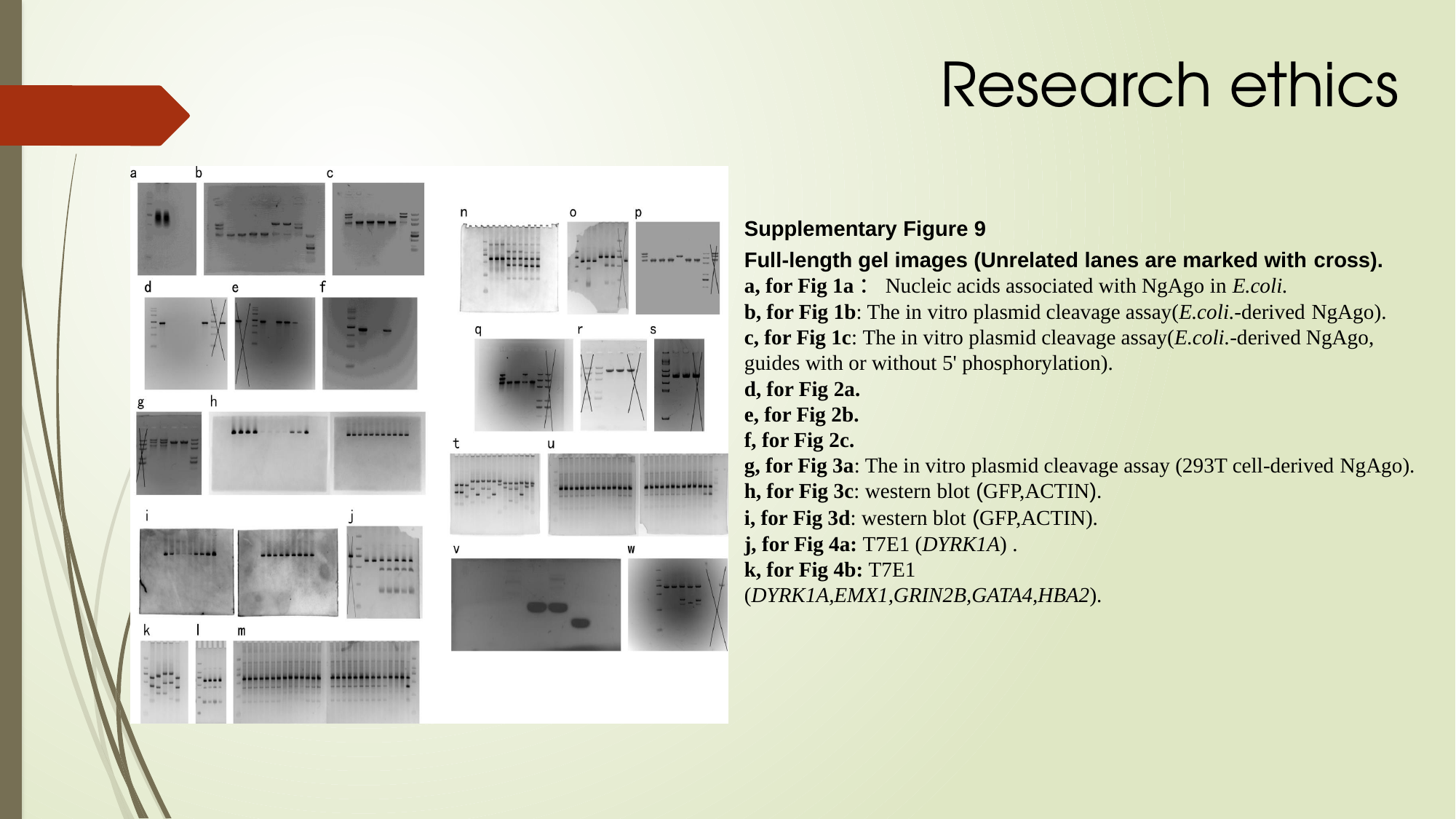

Research ethics

Supplementary Figure 9
Full-length gel images (Unrelated lanes are marked with cross).
a, for Fig 1a：Nucleic acids associated with NgAgo in E.coli.
b, for Fig 1b: The in vitro plasmid cleavage assay(E.coli.-derived NgAgo).
c, for Fig 1c: The in vitro plasmid cleavage assay(E.coli.-derived NgAgo, guides with or without 5' phosphorylation).
d, for Fig 2a.
e, for Fig 2b.
f, for Fig 2c.
g, for Fig 3a: The in vitro plasmid cleavage assay (293T cell-derived NgAgo).
h, for Fig 3c: western blot (GFP,ACTIN).
i, for Fig 3d: western blot (GFP,ACTIN).
j, for Fig 4a: T7E1 (DYRK1A) .
k, for Fig 4b: T7E1 (DYRK1A,EMX1,GRIN2B,GATA4,HBA2).